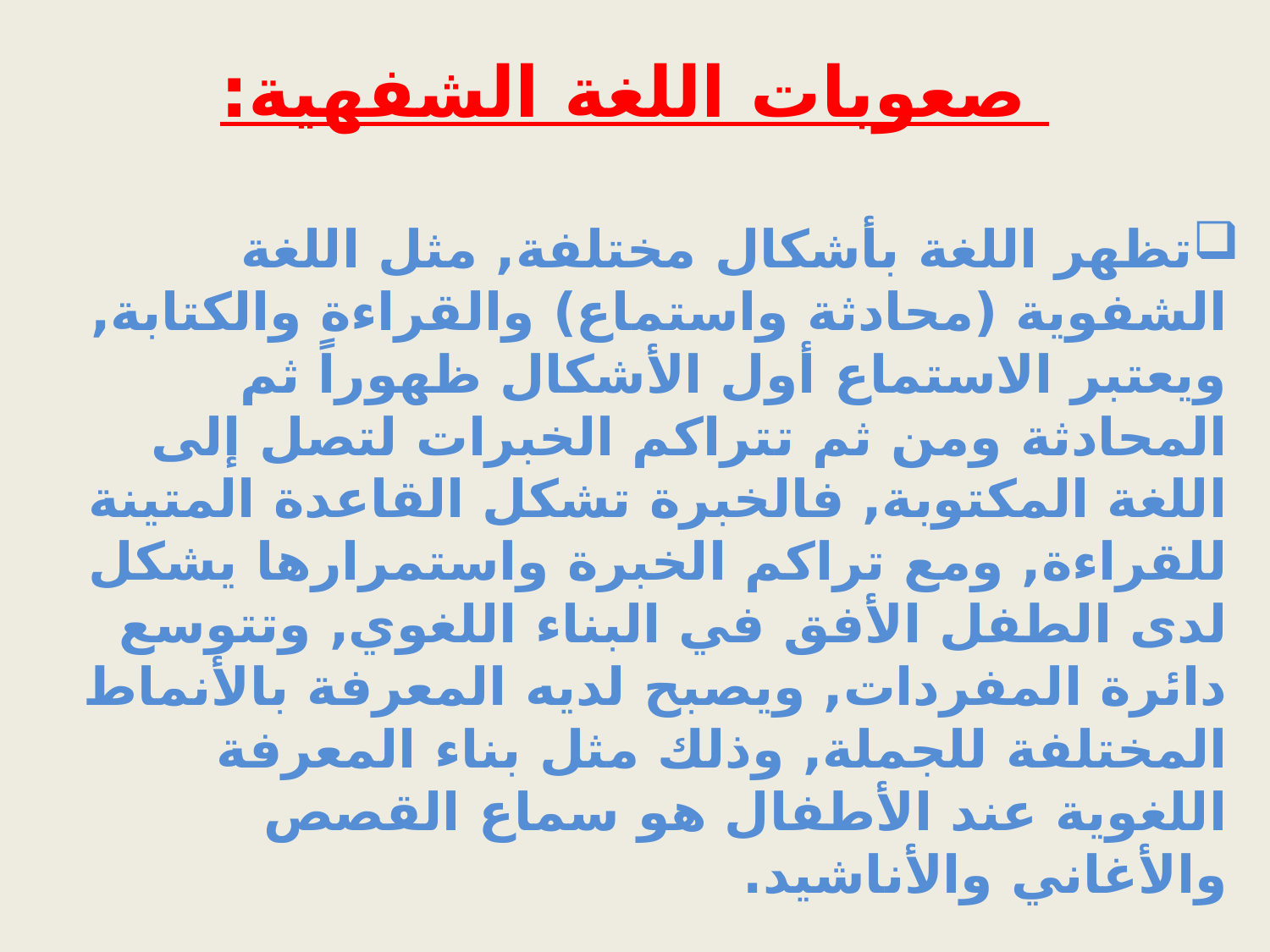

# صعوبات اللغة الشفهية:

تظهر اللغة بأشكال مختلفة, مثل اللغة الشفوية (محادثة واستماع) والقراءة والكتابة, ويعتبر الاستماع أول الأشكال ظهوراً ثم المحادثة ومن ثم تتراكم الخبرات لتصل إلى اللغة المكتوبة, فالخبرة تشكل القاعدة المتينة للقراءة, ومع تراكم الخبرة واستمرارها يشكل لدى الطفل الأفق في البناء اللغوي, وتتوسع دائرة المفردات, ويصبح لديه المعرفة بالأنماط المختلفة للجملة, وذلك مثل بناء المعرفة اللغوية عند الأطفال هو سماع القصص والأغاني والأناشيد.